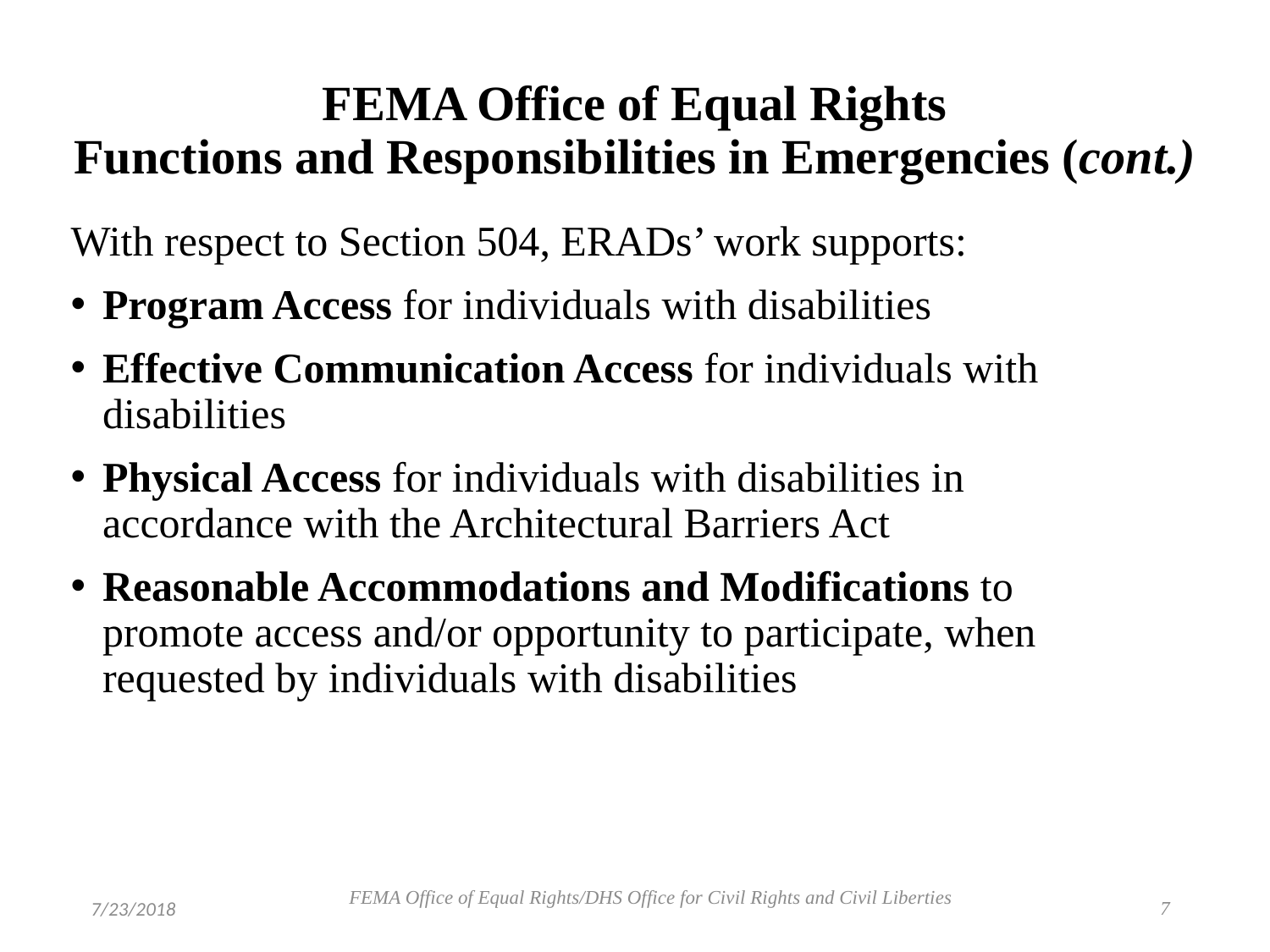

# FEMA Office of Equal Rights Functions and Responsibilities in Emergencies (cont.)
With respect to Section 504, ERADs’ work supports:
Program Access for individuals with disabilities
Effective Communication Access for individuals with disabilities
Physical Access for individuals with disabilities in accordance with the Architectural Barriers Act
Reasonable Accommodations and Modifications to promote access and/or opportunity to participate, when requested by individuals with disabilities

7
7/23/2018
FEMA Office of Equal Rights/DHS Office for Civil Rights and Civil Liberties